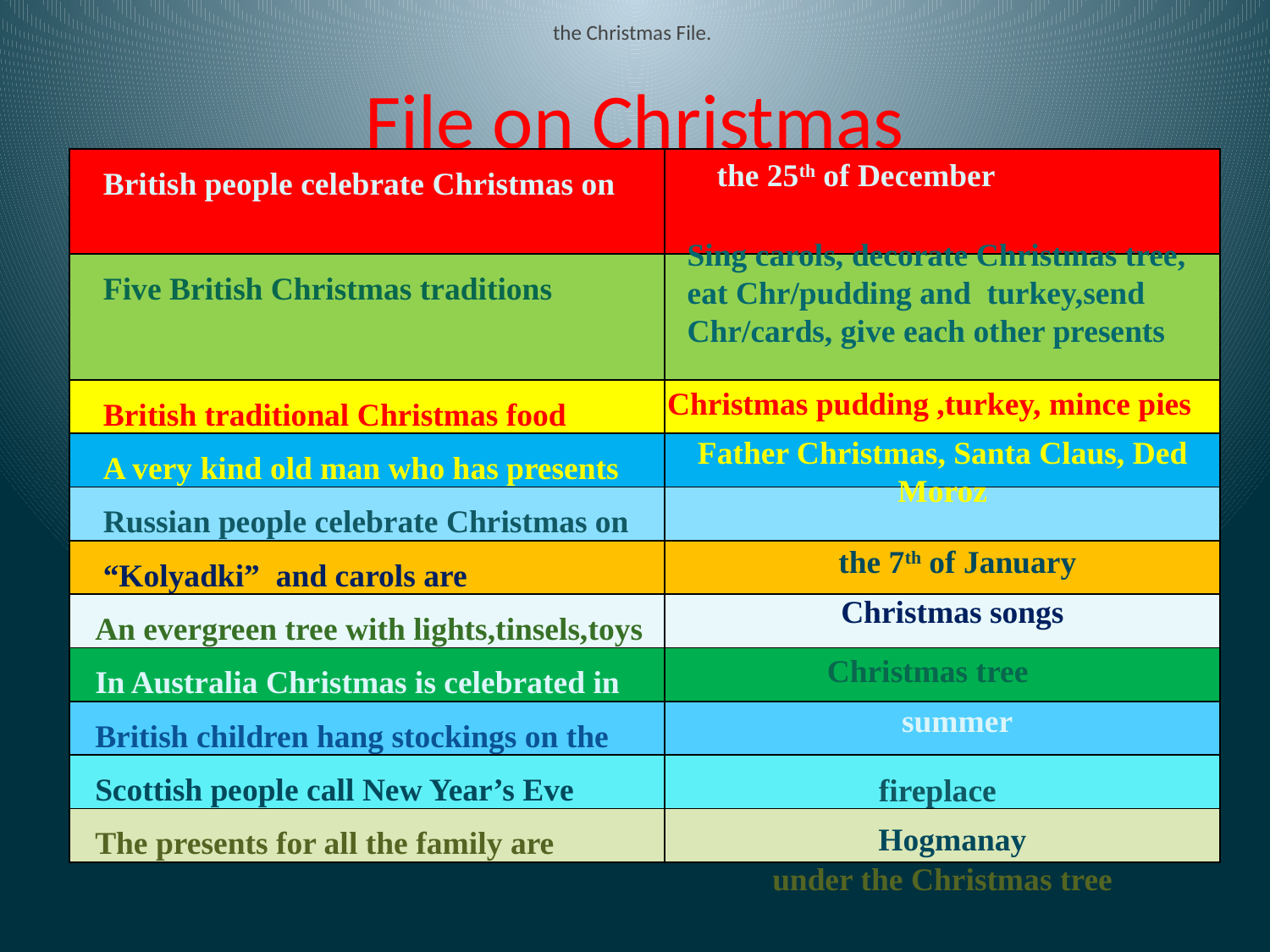

the Christmas File.
# File on Christmas
| British people celebrate Christmas on |  |
| --- | --- |
| Five British Christmas traditions |  |
| British traditional Christmas food |  |
| A very kind old man who has presents |  |
| Russian people celebrate Christmas on |  |
| “Kolyadki” and carols are |  |
| An evergreen tree with lights,tinsels,toys |  |
| In Australia Christmas is celebrated in |  |
| British children hang stockings on the |  |
| Scottish people call New Year’s Eve |  |
| The presents for all the family are |  |
the 25th of December
Sing carols, decorate Christmas tree, eat Chr/pudding and  turkey,send Chr/cards, give each other presents
Christmas pudding ,turkey, mince pies
Father Christmas, Santa Claus, Ded Moroz
the 7th of January
Christmas songs
Christmas tree
summer
fireplace
Hogmanay
under the Christmas tree